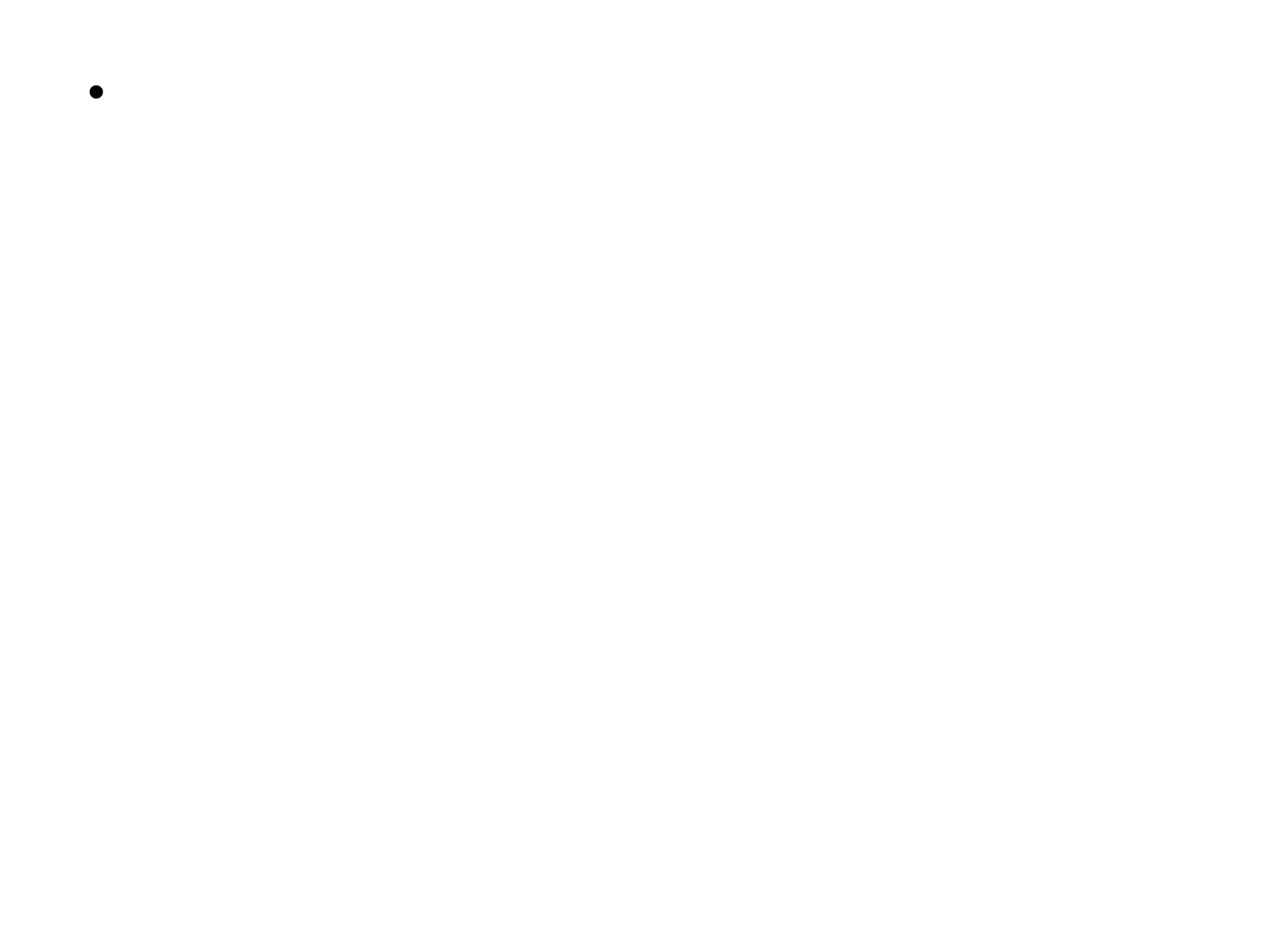

Город назвали –город мастеров, маленький мир искусства. Красиво изображенный художниками разных направлений.

 Давайте закроем на минутку глаза и представим, как выглядит город, в котором каждый из вас художник.
Какой это город? Красивый? Яркий? И какие в нем живут прекрасные художники и мастера.
Я предлагаю вам нарисовать дом или часть города мастеров.